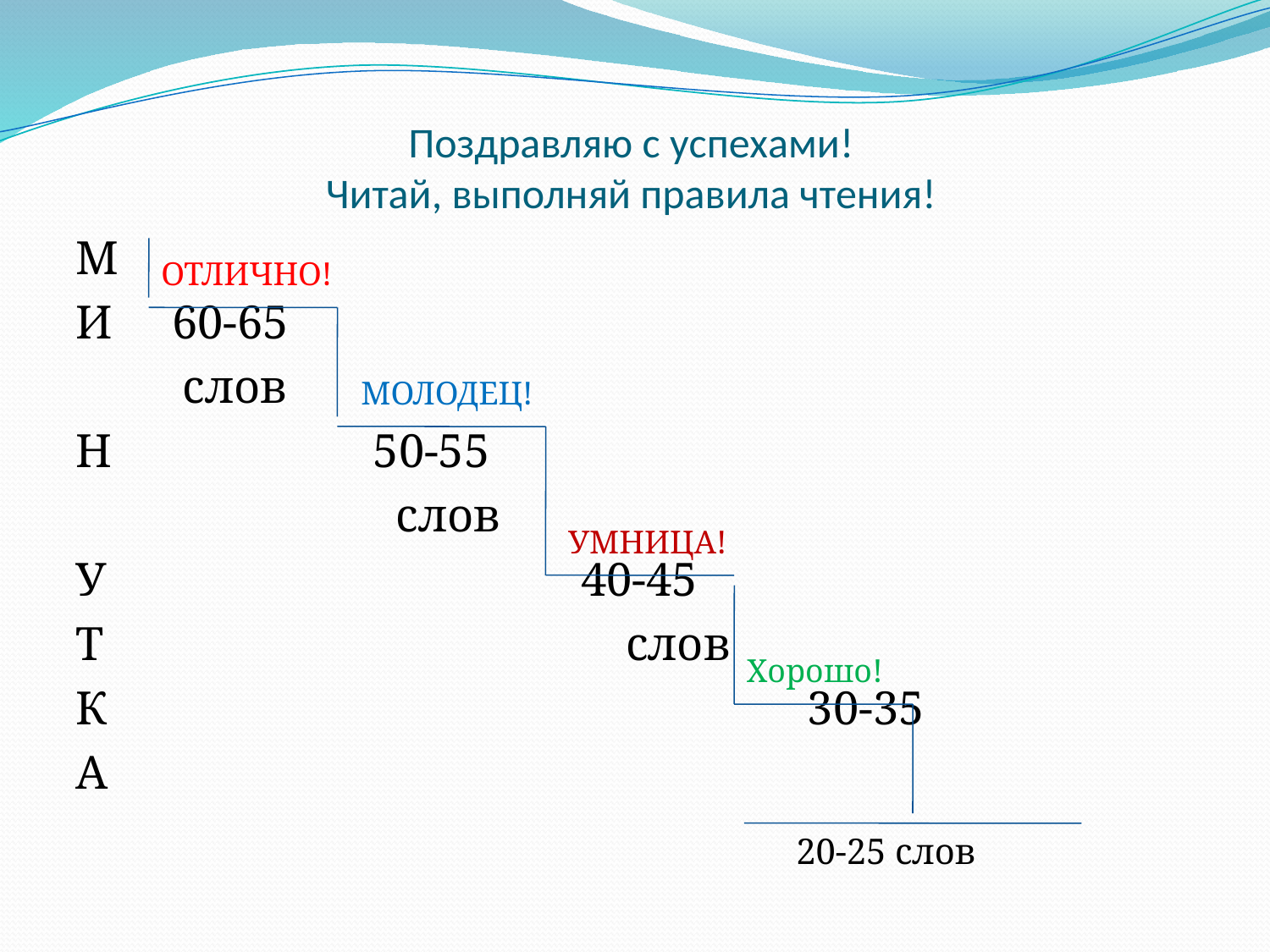

# Поздравляю с успехами! Читай, выполняй правила чтения!

М
И     60-65
         слов
Н                      50-55
                           слов
У                                        40-45
Т                                            слов
К                                                           30-35
А
ОТЛИЧНО!
МОЛОДЕЦ!
УМНИЦА!
Хорошо!
20-25 слов